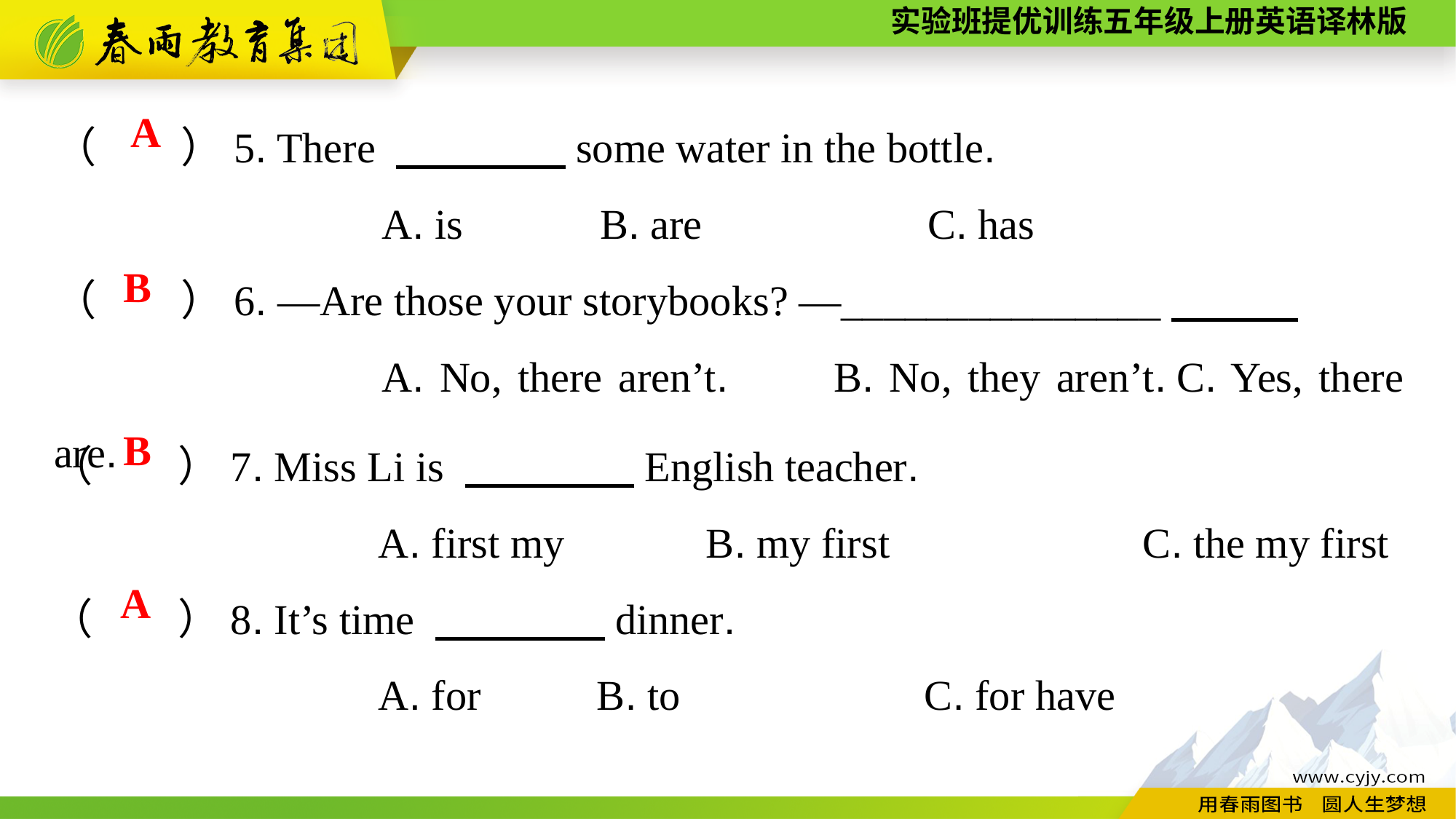

（　　）5. There 　　　　some water in the bottle.
			A. is		B. are			C. has
（　　）6. —Are those your storybooks? —_______________
			A. No, there aren’t.	B. No, they aren’t.	C. Yes, there are.
A
B
（　　）7. Miss Li is 　　　　English teacher.
			A. first my		B. my first			C. the my first
（　　）8. It’s time 　　　　dinner.
			A. for		B. to			C. for have
B
A